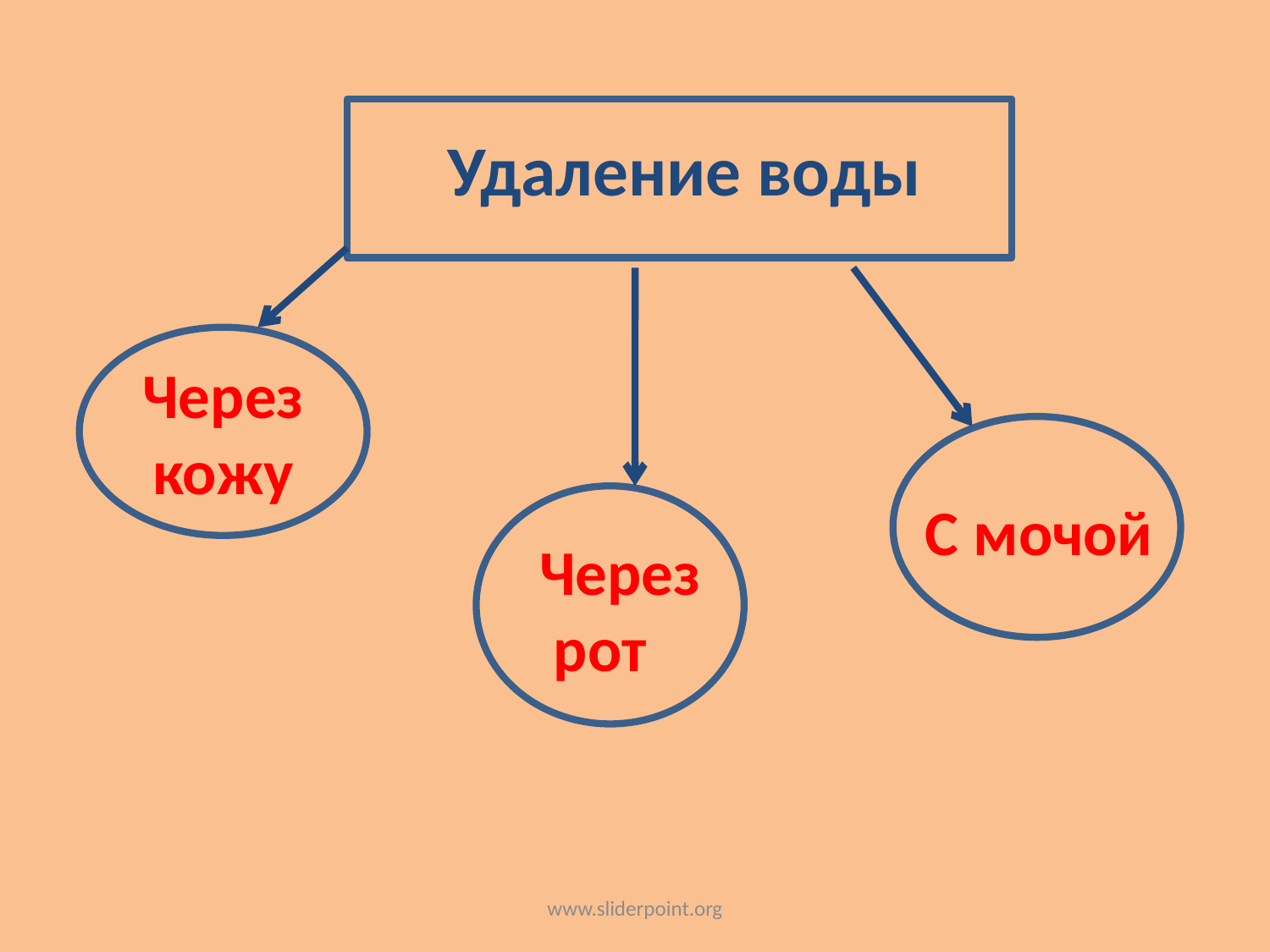

Удаление воды
Через кожу

Через
 рот

С мочой
www.sliderpoint.org